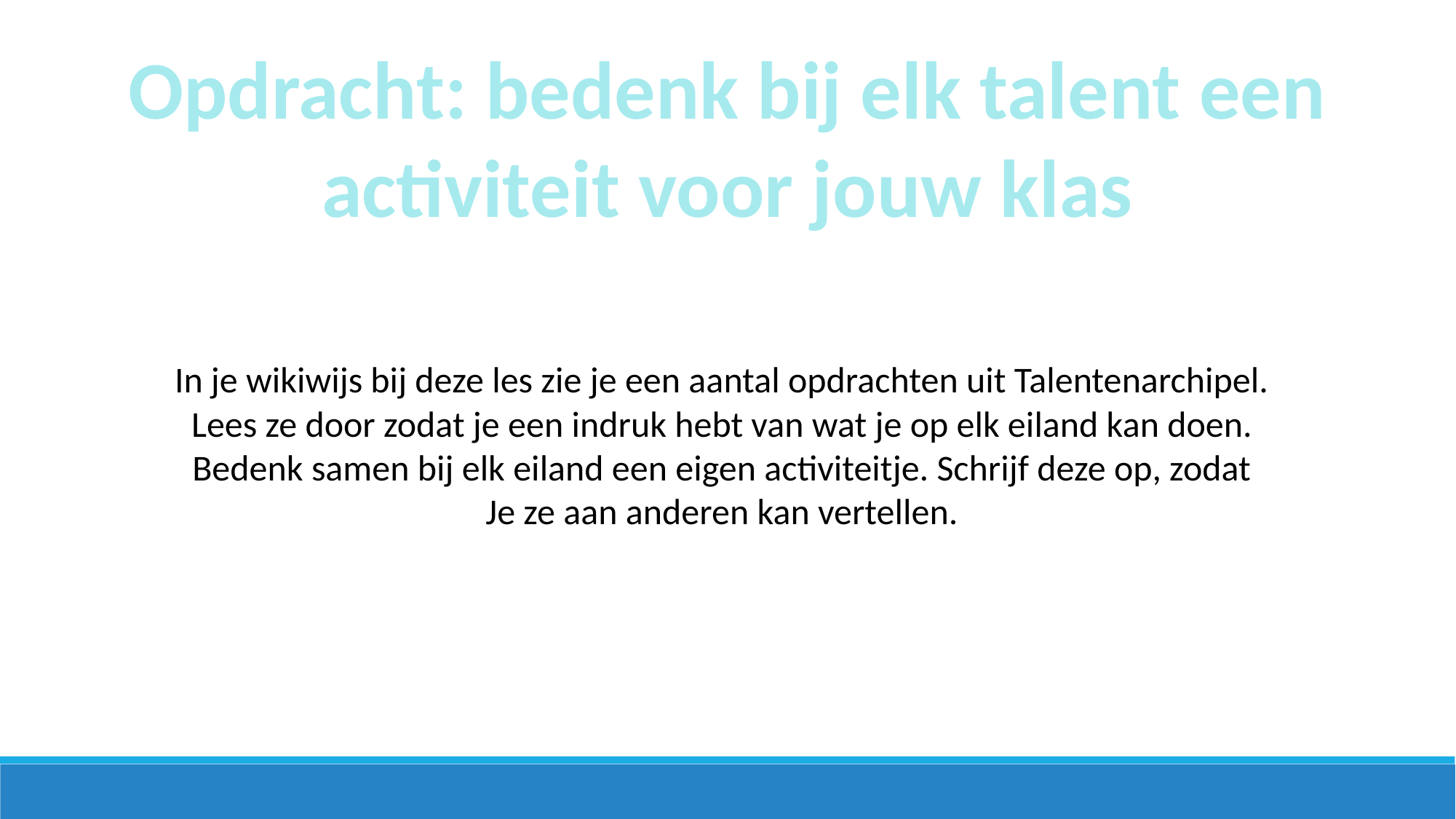

Opdracht: bedenk bij elk talent een
activiteit voor jouw klas
In je wikiwijs bij deze les zie je een aantal opdrachten uit Talentenarchipel.
Lees ze door zodat je een indruk hebt van wat je op elk eiland kan doen.
Bedenk samen bij elk eiland een eigen activiteitje. Schrijf deze op, zodat
Je ze aan anderen kan vertellen.